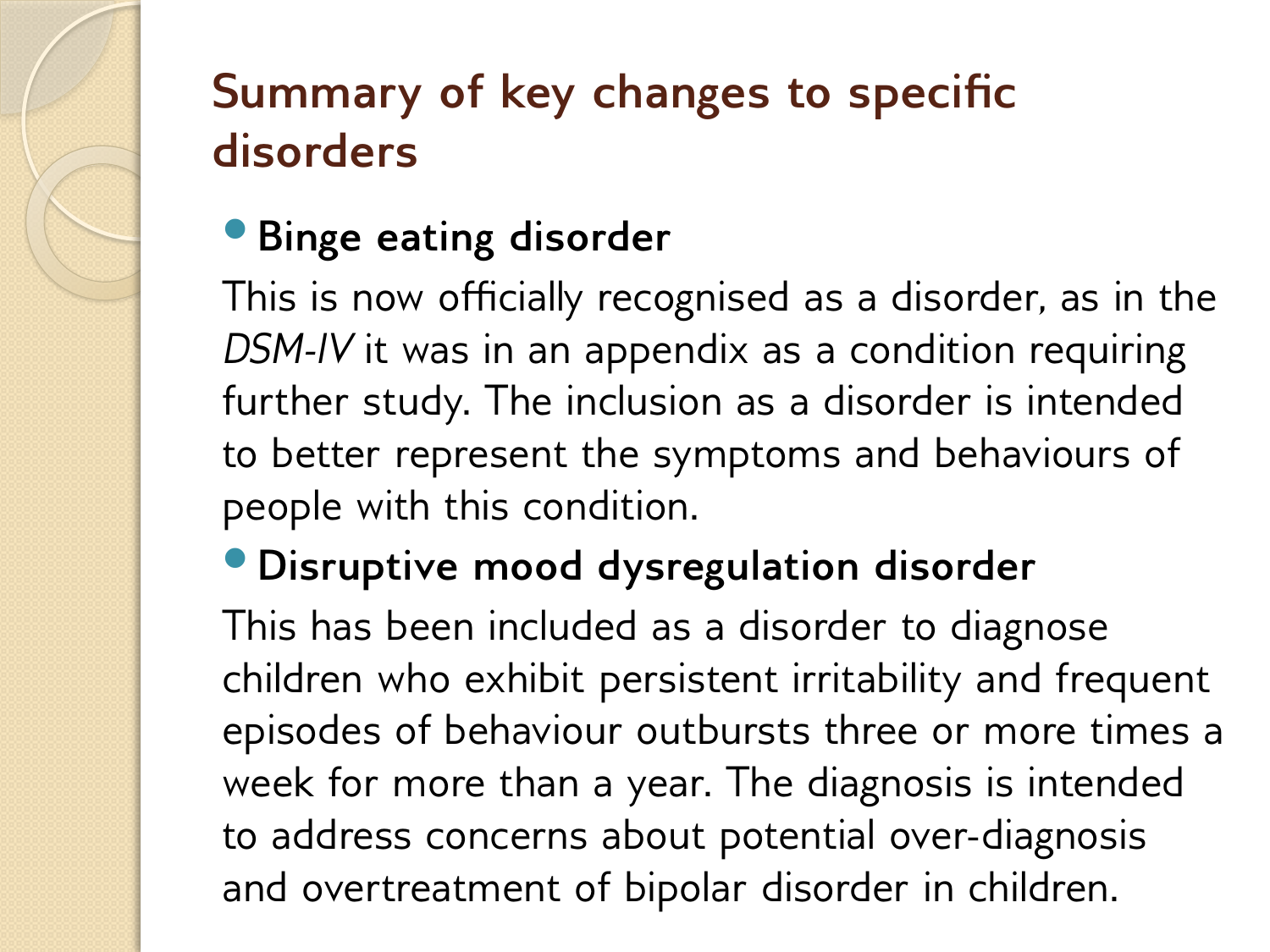

# Summary of key changes to specific disorders
Binge eating disorder
This is now officially recognised as a disorder, as in the DSM-IV it was in an appendix as a condition requiring further study. The inclusion as a disorder is intended to better represent the symptoms and behaviours of people with this condition.
Disruptive mood dysregulation disorder
This has been included as a disorder to diagnose children who exhibit persistent irritability and frequent episodes of behaviour outbursts three or more times a week for more than a year. The diagnosis is intended to address concerns about potential over-diagnosis and overtreatment of bipolar disorder in children.